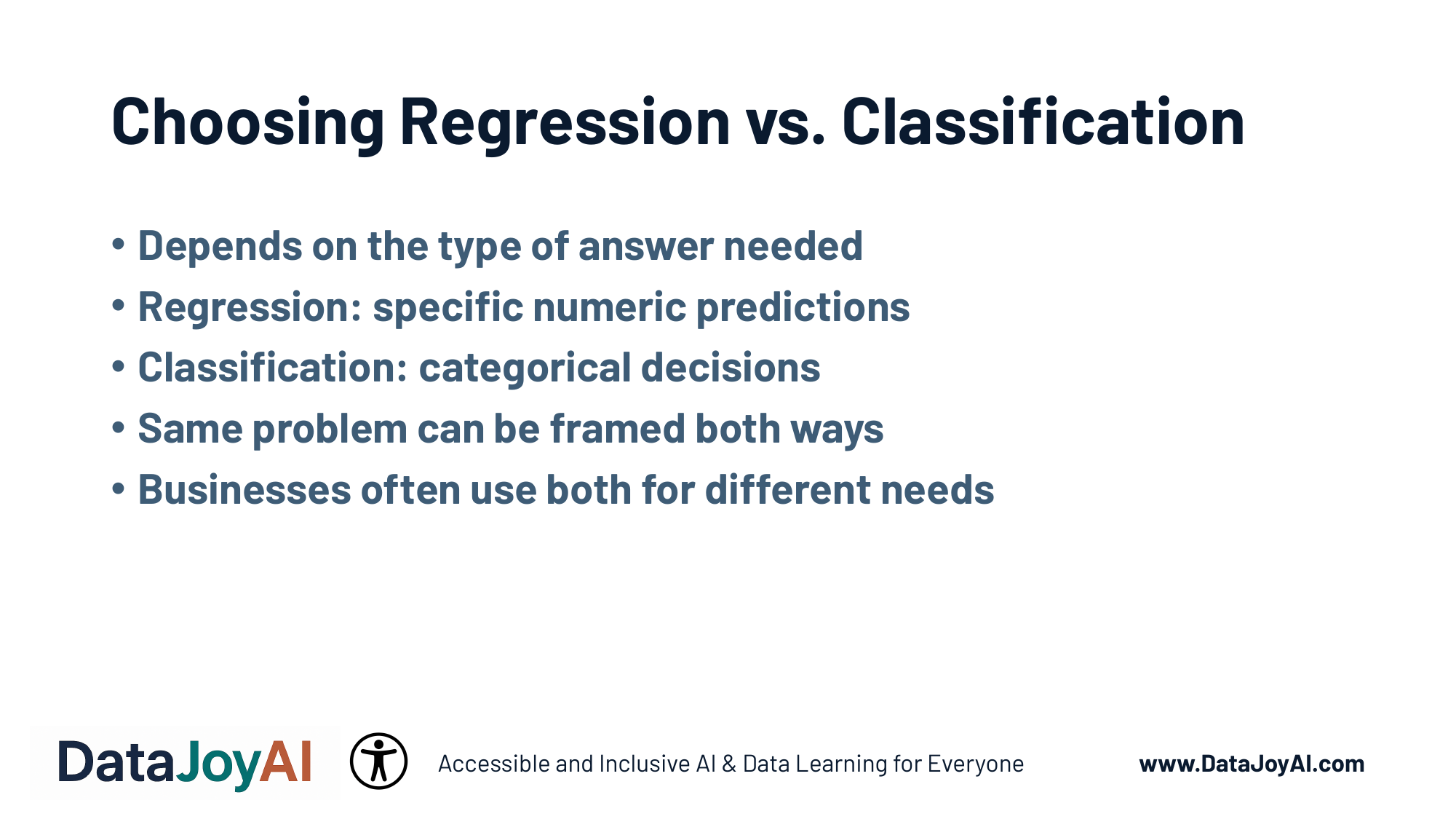

# Choosing Regression vs. Classification
Depends on the type of answer needed
Regression: specific numeric predictions
Classification: categorical decisions
Same problem can be framed both ways
Businesses often use both for different needs